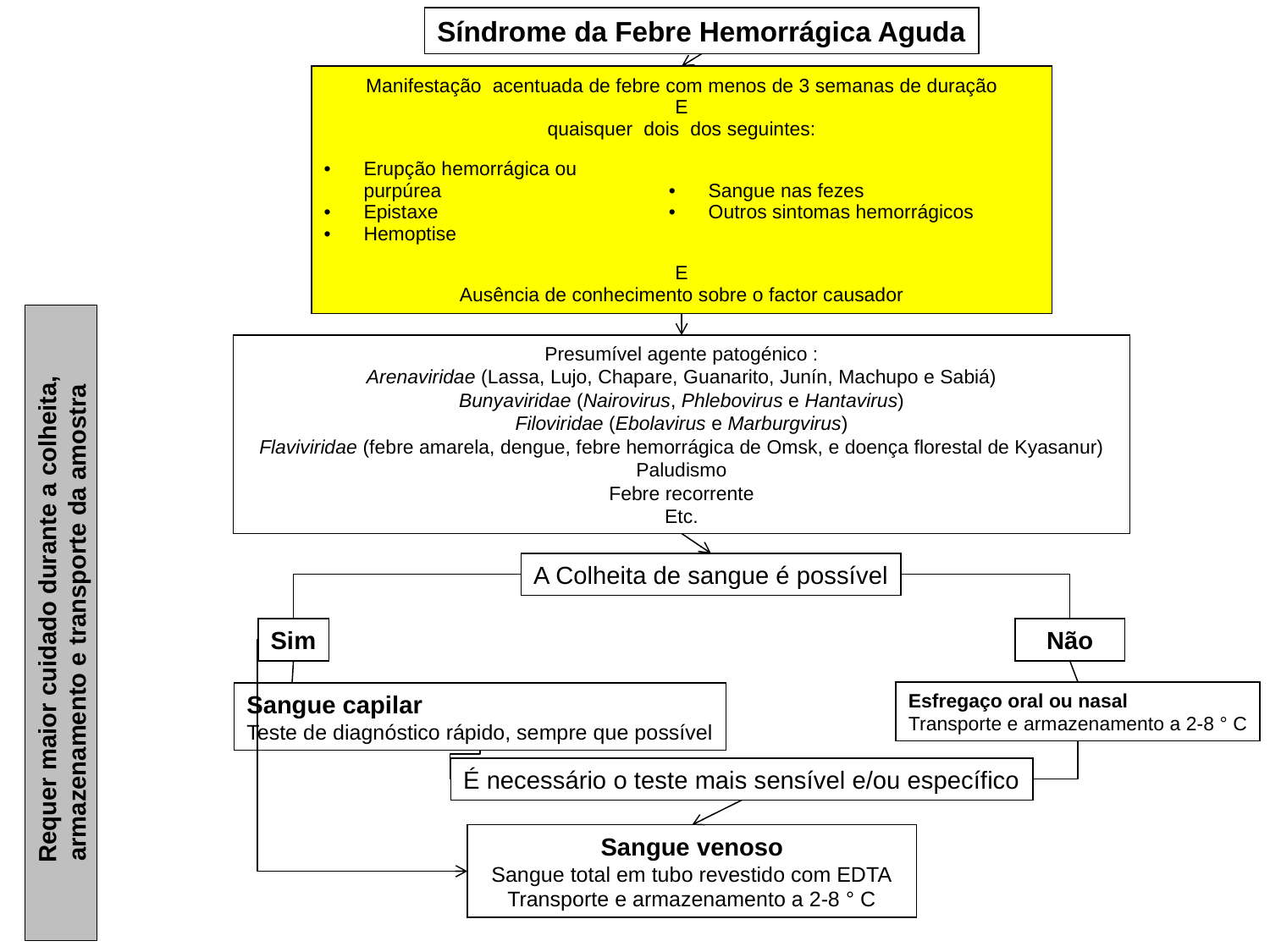

Síndrome da Febre Hemorrágica Aguda
| Manifestação acentuada de febre com menos de 3 semanas de duração E quaisquer dois dos seguintes: |  |
| --- | --- |
| Erupção hemorrágica ou purpúrea Epistaxe Hemoptise | Sangue nas fezes Outros sintomas hemorrágicos |
| E Ausência de conhecimento sobre o factor causador |  |
Presumível agente patogénico :
Arenaviridae (Lassa, Lujo, Chapare, Guanarito, Junín, Machupo e Sabiá)
Bunyaviridae (Nairovirus, Phlebovirus e Hantavirus)
Filoviridae (Ebolavirus e Marburgvirus)
Flaviviridae (febre amarela, dengue, febre hemorrágica de Omsk, e doença florestal de Kyasanur)
Paludismo
Febre recorrente
Etc.
A Colheita de sangue é possível
 Requer maior cuidado durante a colheita, armazenamento e transporte da amostra
Sim
Não
Esfregaço oral ou nasal
Transporte e armazenamento a 2-8 ° C
Sangue capilar
Teste de diagnóstico rápido, sempre que possível
É necessário o teste mais sensível e/ou específico
Sangue venoso
Sangue total em tubo revestido com EDTA
Transporte e armazenamento a 2-8 ° C